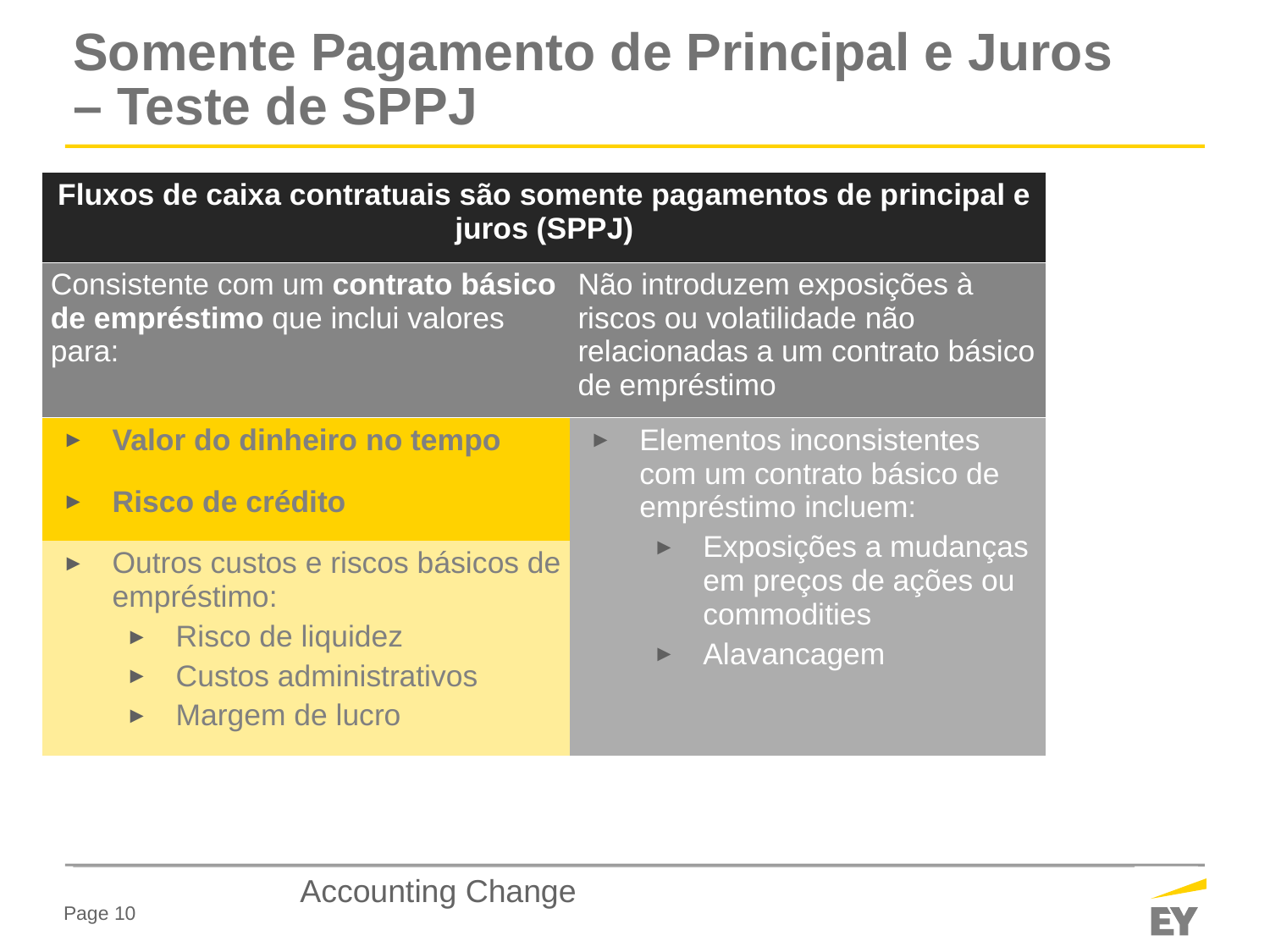

# Somente Pagamento de Principal e Juros – Teste de SPPJ
| Fluxos de caixa contratuais são somente pagamentos de principal e juros (SPPJ) |  |
| --- | --- |
| Consistente com um contrato básico de empréstimo que inclui valores para: | Não introduzem exposições à riscos ou volatilidade não relacionadas a um contrato básico de empréstimo |
| Valor do dinheiro no tempo | Elementos inconsistentes com um contrato básico de empréstimo incluem: Exposições a mudanças em preços de ações ou commodities Alavancagem |
| Risco de crédito |  |
| Outros custos e riscos básicos de empréstimo: Risco de liquidez Custos administrativos Margem de lucro |  |
Accounting Change